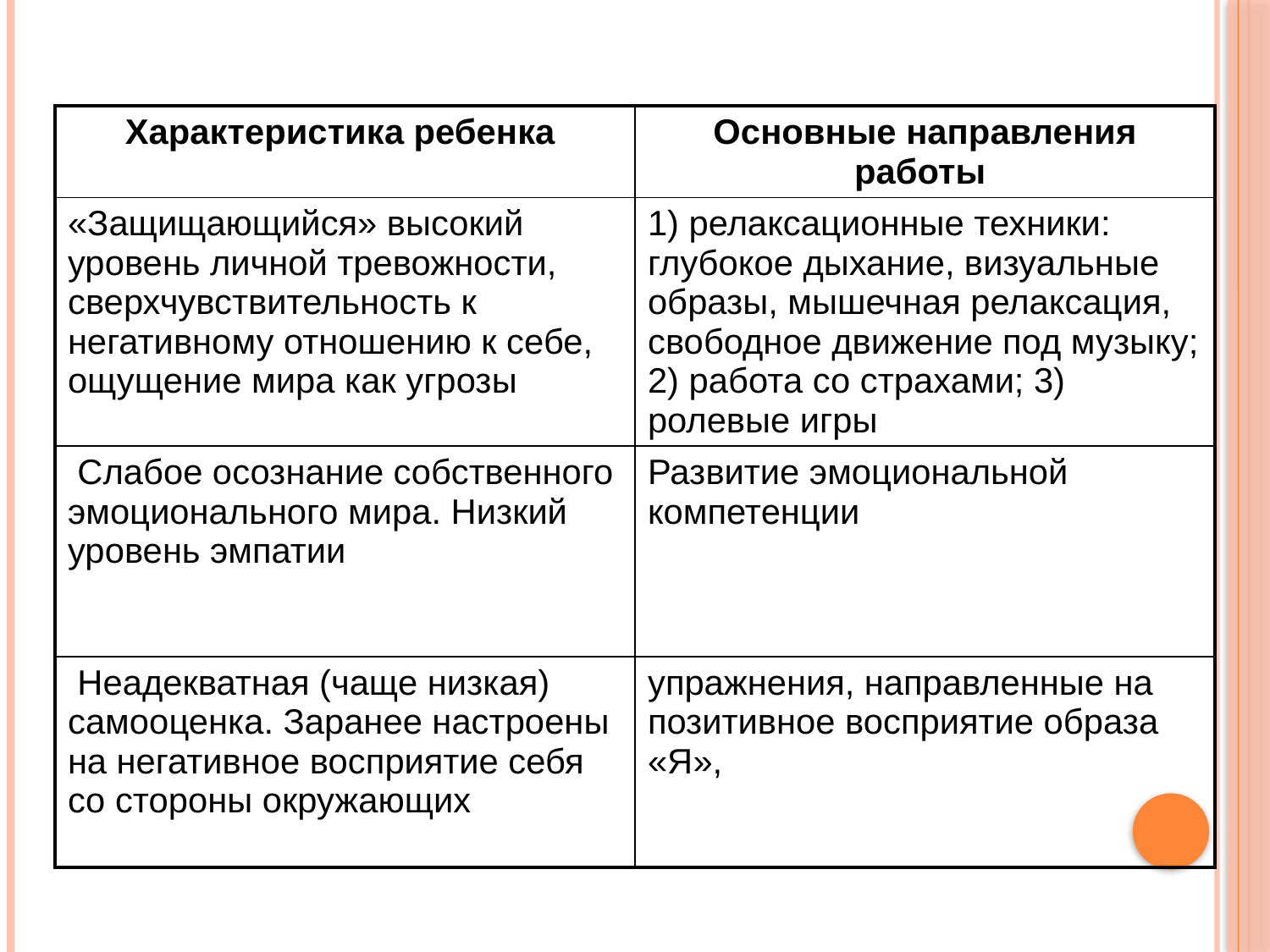

| Характеристика ребенка | Основные направления работы |
| --- | --- |
| «Защищающийся» высокий уровень личной тревожности, сверхчувствительность к негативному отношению к себе, ощущение мира как угрозы | 1) релаксационные техники: глубокое дыхание, визуальные образы, мышечная релаксация, свободное движение под музыку; 2) работа со страхами; 3) ролевые игры |
| Слабое осознание собственного эмоционального мира. Низкий уровень эмпатии | Развитие эмоциональной компетенции |
| Неадекватная (чаще низкая) самооценка. Заранее настроены на негативное восприятие себя со стороны окружающих | упражнения, направленные на позитивное восприятие образа «Я», |